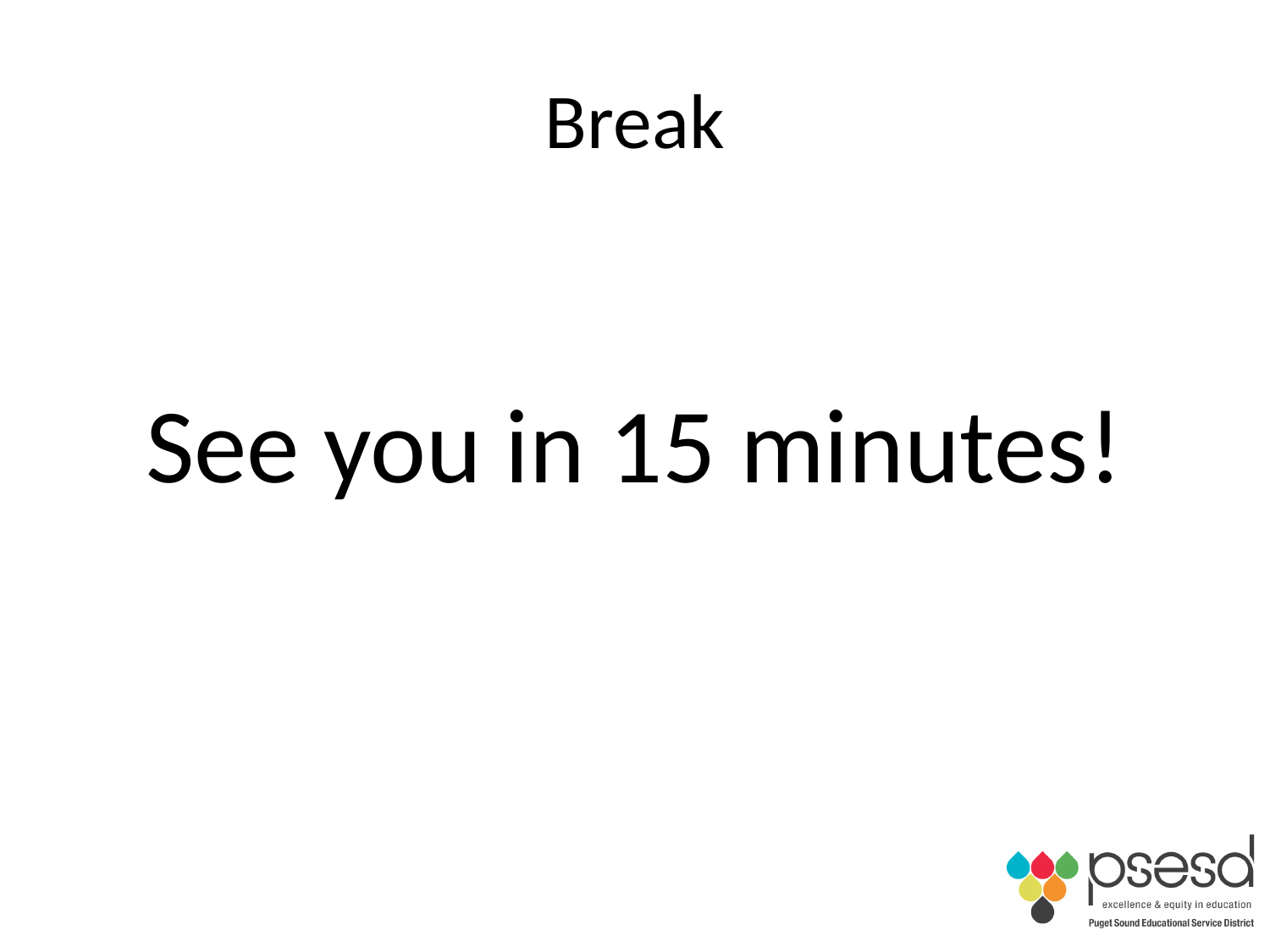

# Break

See you in 15 minutes!